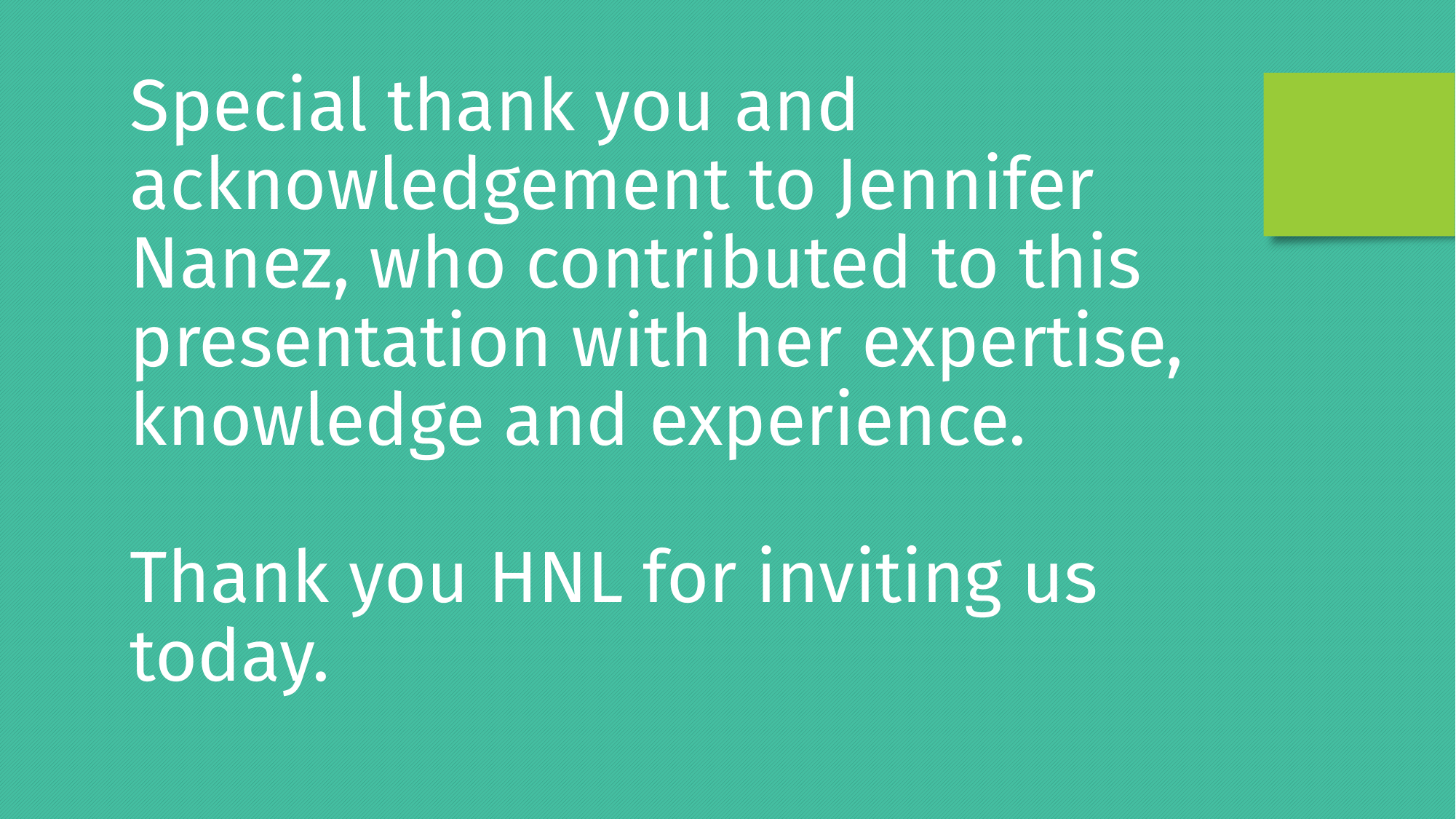

Special thank you and acknowledgement to Jennifer Nanez, who contributed to this presentation with her expertise, knowledge and experience.
Thank you HNL for inviting us today.